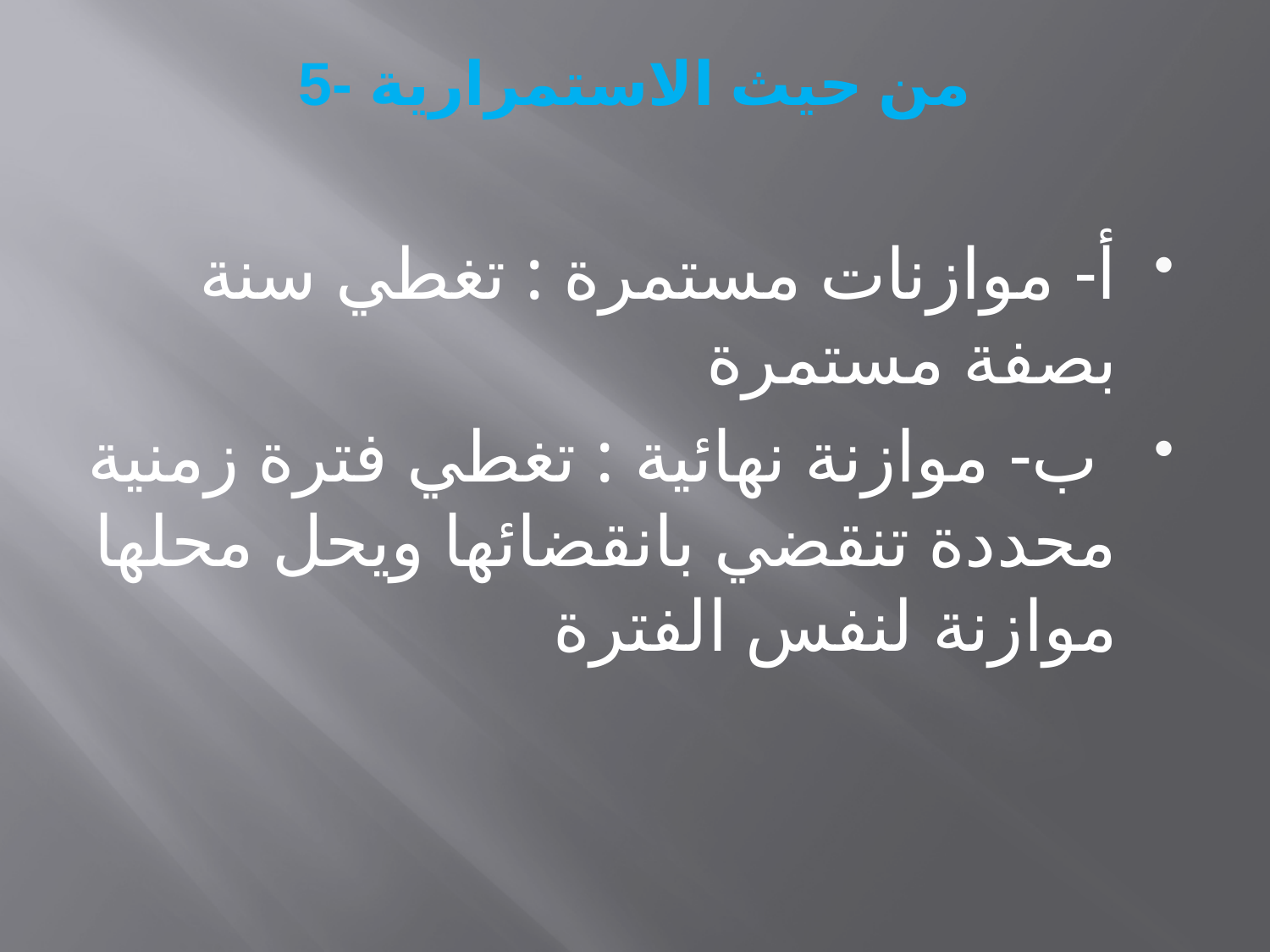

# 5- من حيث الاستمرارية
أ- موازنات مستمرة : تغطي سنة بصفة مستمرة
 ب- موازنة نهائية : تغطي فترة زمنية محددة تنقضي بانقضائها ويحل محلها موازنة لنفس الفترة